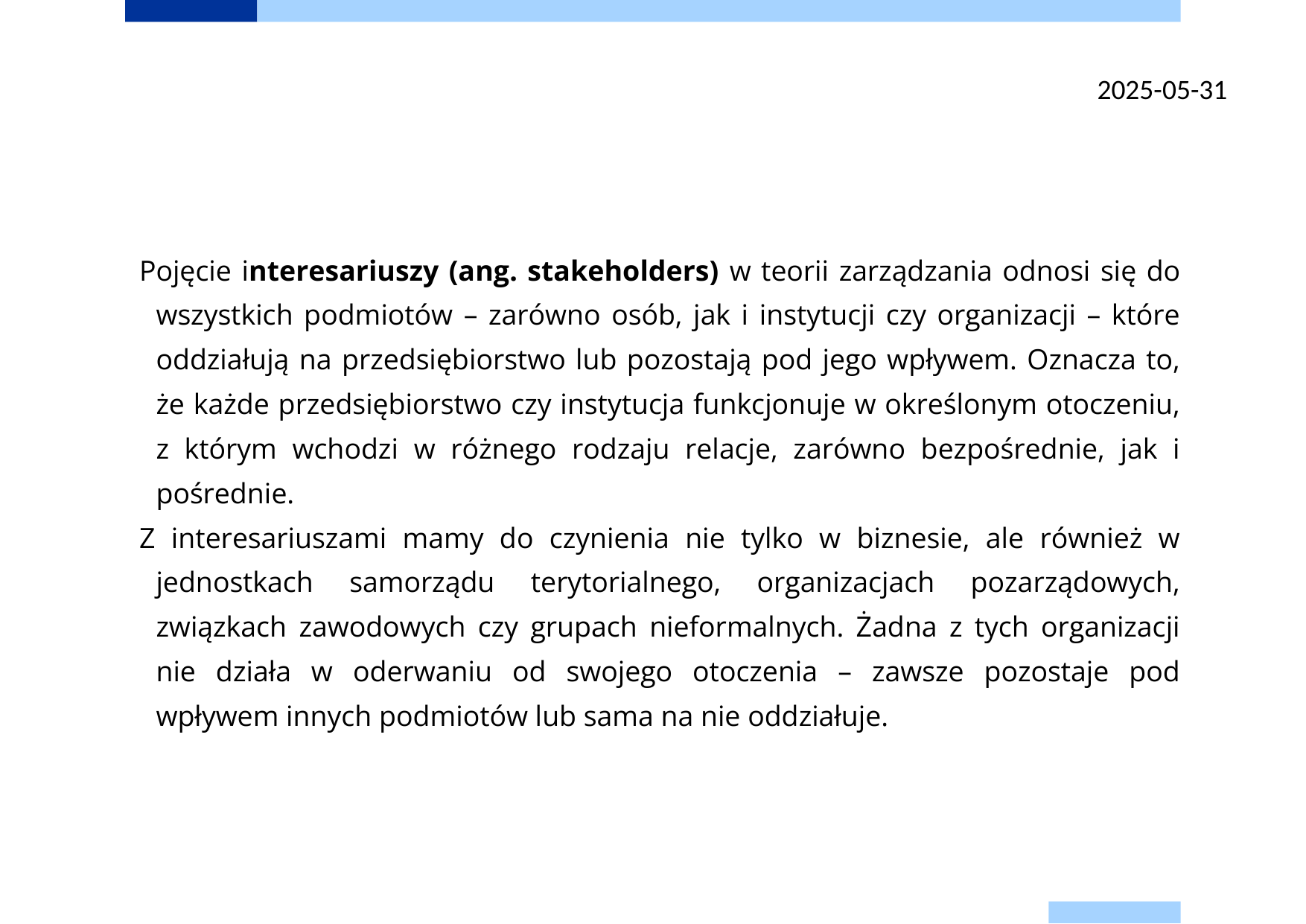

2025-05-31
#
Pojęcie interesariuszy (ang. stakeholders) w teorii zarządzania odnosi się do wszystkich podmiotów – zarówno osób, jak i instytucji czy organizacji – które oddziałują na przedsiębiorstwo lub pozostają pod jego wpływem. Oznacza to, że każde przedsiębiorstwo czy instytucja funkcjonuje w określonym otoczeniu, z którym wchodzi w różnego rodzaju relacje, zarówno bezpośrednie, jak i pośrednie.
Z interesariuszami mamy do czynienia nie tylko w biznesie, ale również w jednostkach samorządu terytorialnego, organizacjach pozarządowych, związkach zawodowych czy grupach nieformalnych. Żadna z tych organizacji nie działa w oderwaniu od swojego otoczenia – zawsze pozostaje pod wpływem innych podmiotów lub sama na nie oddziałuje.